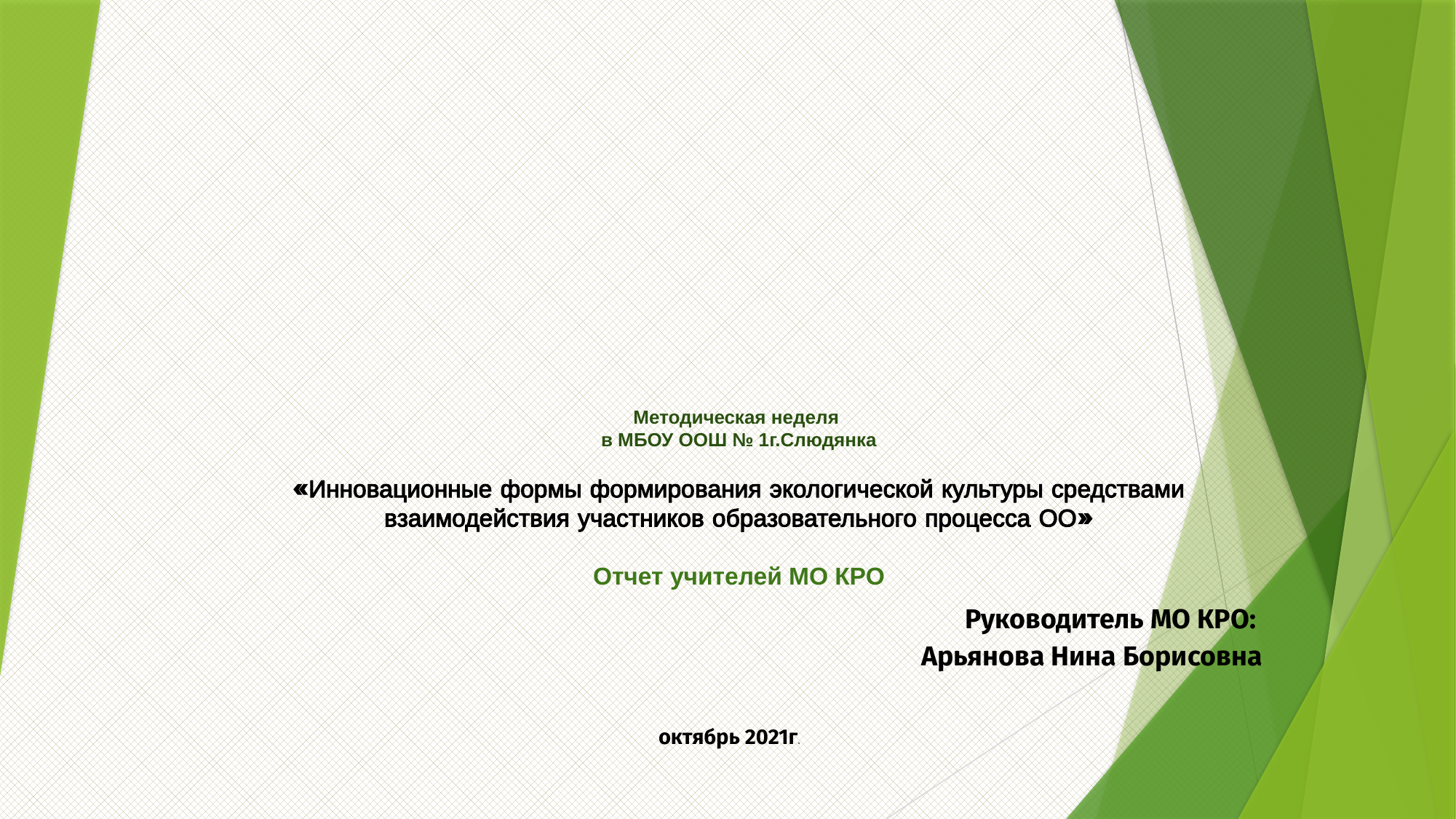

# Методическая неделя в МБОУ ООШ № 1г.Слюдянка «Инновационные формы формирования экологической культуры средствами взаимодействия участников образовательного процесса ОО» Отчет учителей МО КРО

Руководитель МО КРО:
Арьянова Нина Борисовна

октябрь 2021г.